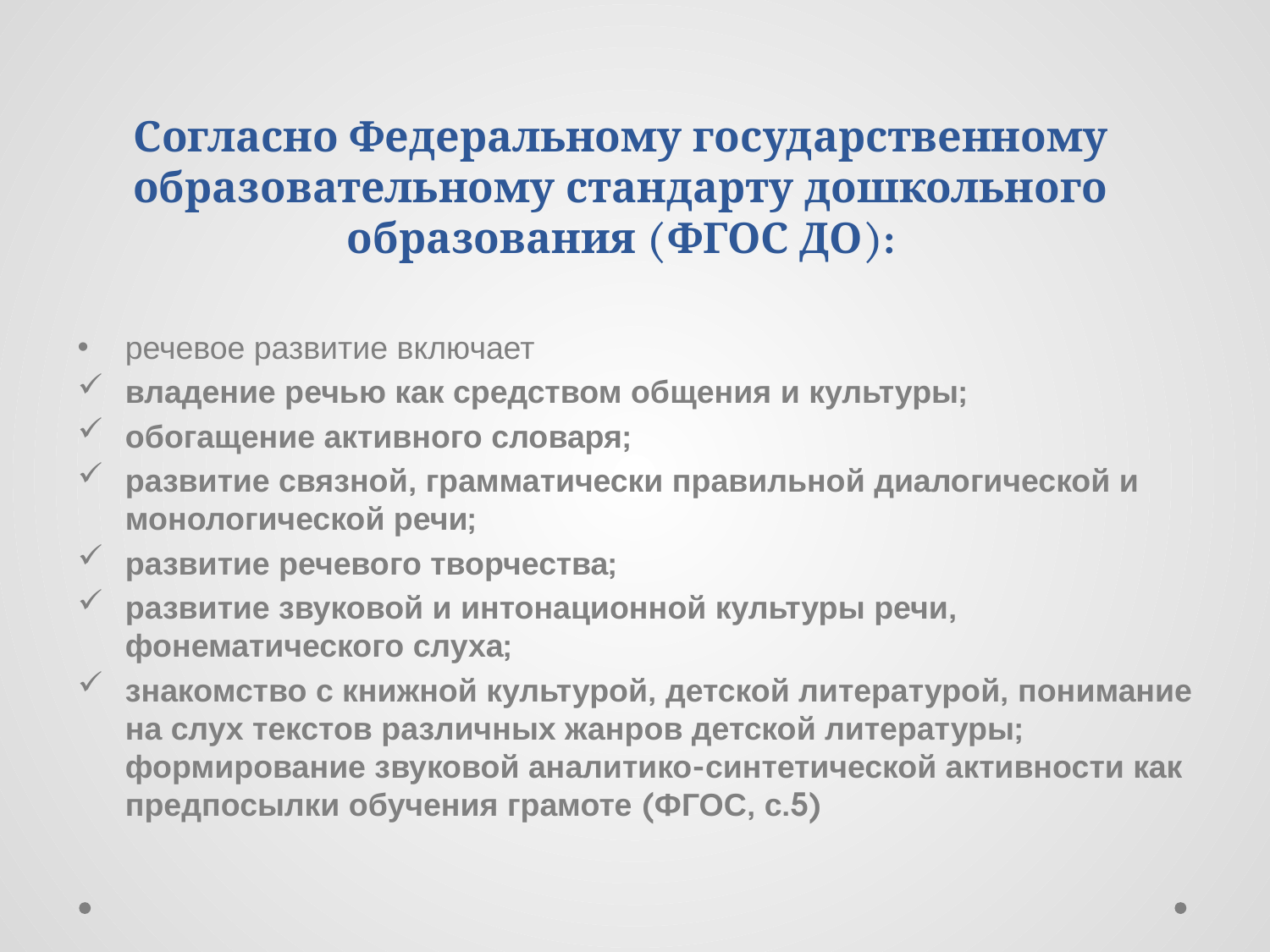

# Согласно Федеральному государственному образовательному стандарту дошкольного образования (ФГОС ДО):
речевое развитие включает
владение речью как средством общения и культуры;
обогащение активного словаря;
развитие связной, грамматически правильной диалогической и монологической речи;
развитие речевого творчества;
развитие звуковой и интонационной культуры речи, фонематического слуха;
знакомство с книжной культурой, детской литературой, понимание на слух текстов различных жанров детской литературы; формирование звуковой аналитико-синтетической активности как предпосылки обучения грамоте (ФГОС, с.5)